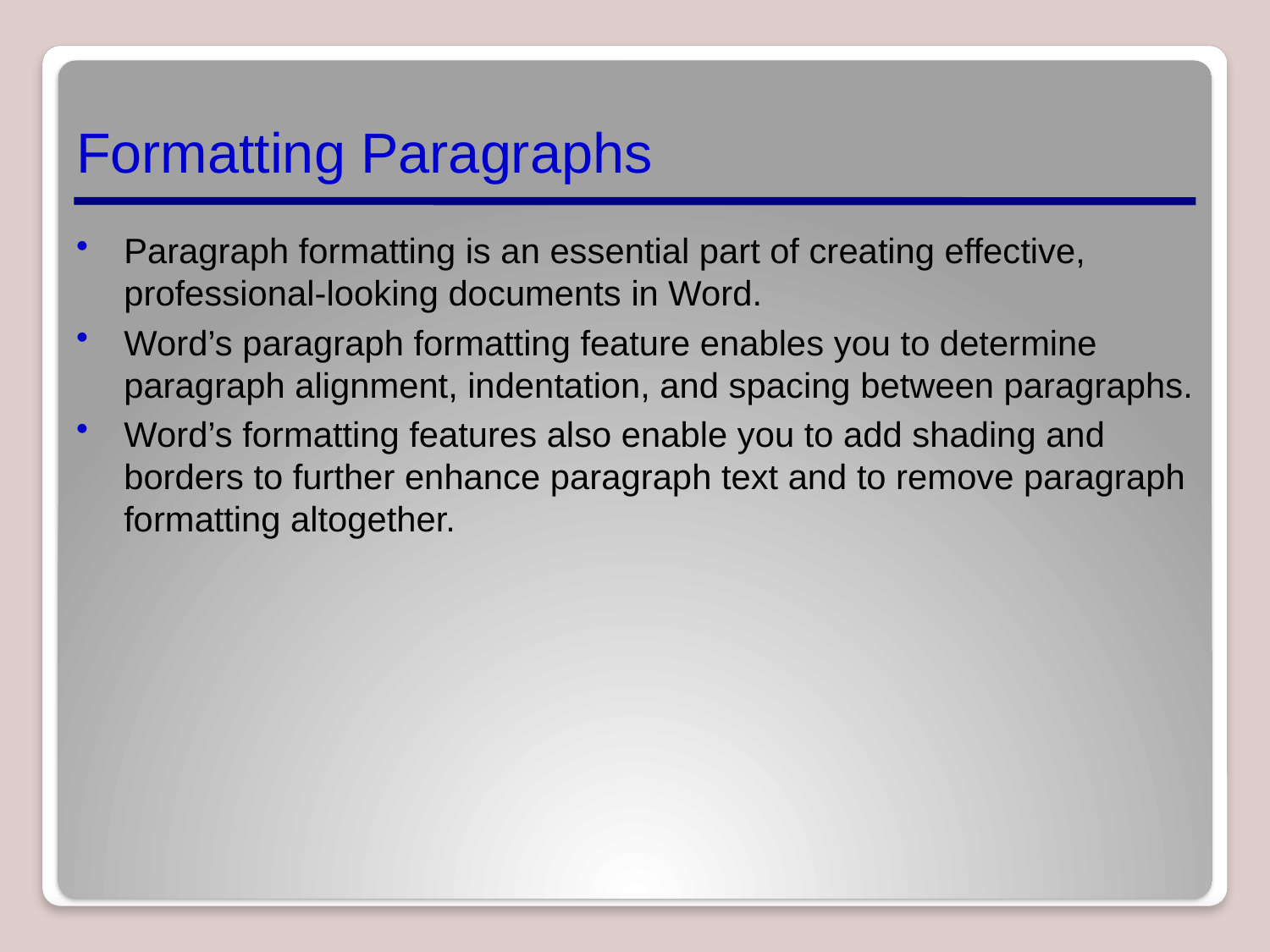

# Formatting Paragraphs
Paragraph formatting is an essential part of creating effective, professional-looking documents in Word.
Word’s paragraph formatting feature enables you to determine paragraph alignment, indentation, and spacing between paragraphs.
Word’s formatting features also enable you to add shading and borders to further enhance paragraph text and to remove paragraph formatting altogether.